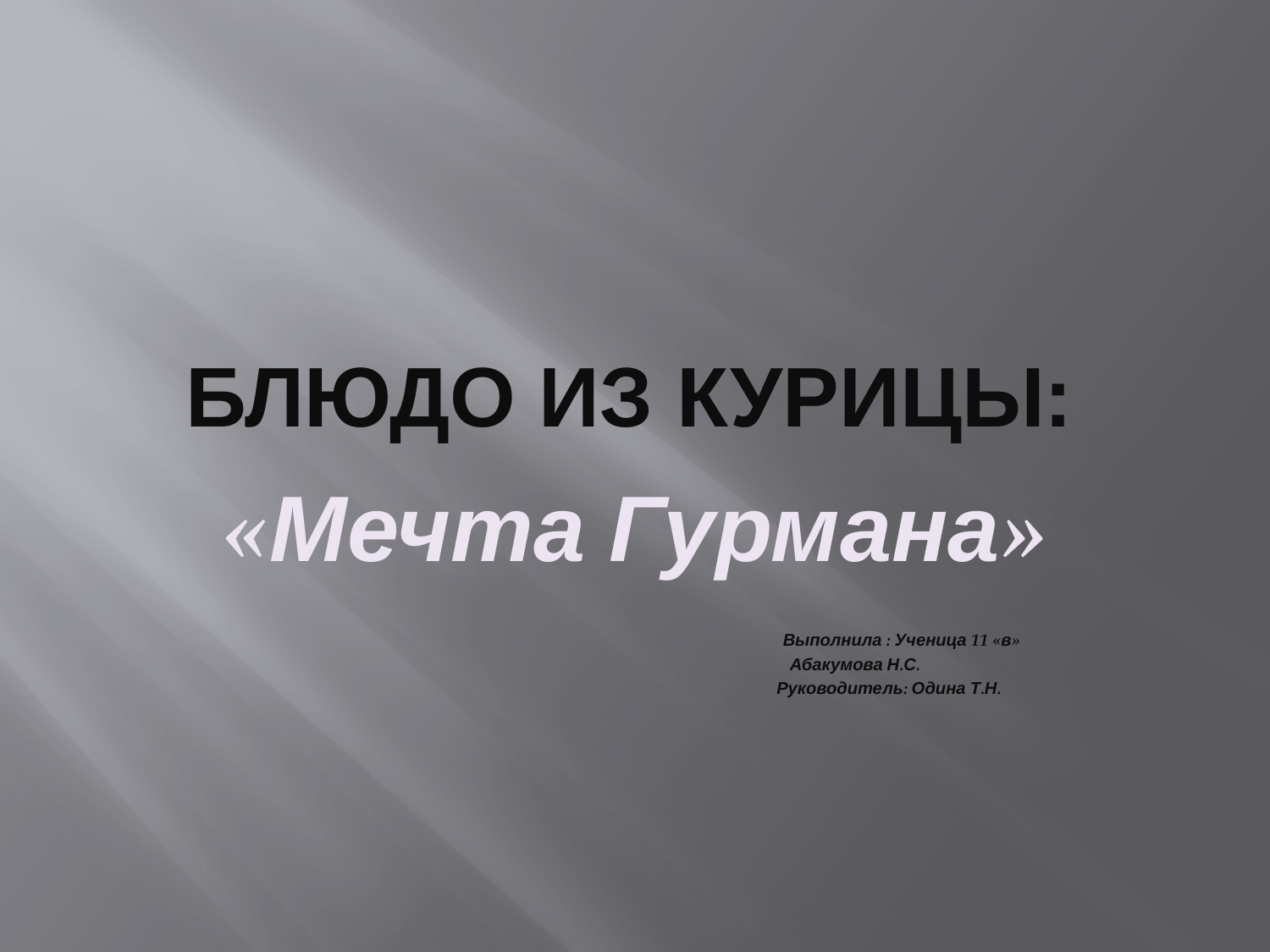

# Блюдо из курицы:
«Мечта Гурмана»

                                                                                                                              Выполнила : Ученица 11 «в»
                                                                                                        Абакумова Н.С.
                                                                                                                        Руководитель: Одина Т.Н.